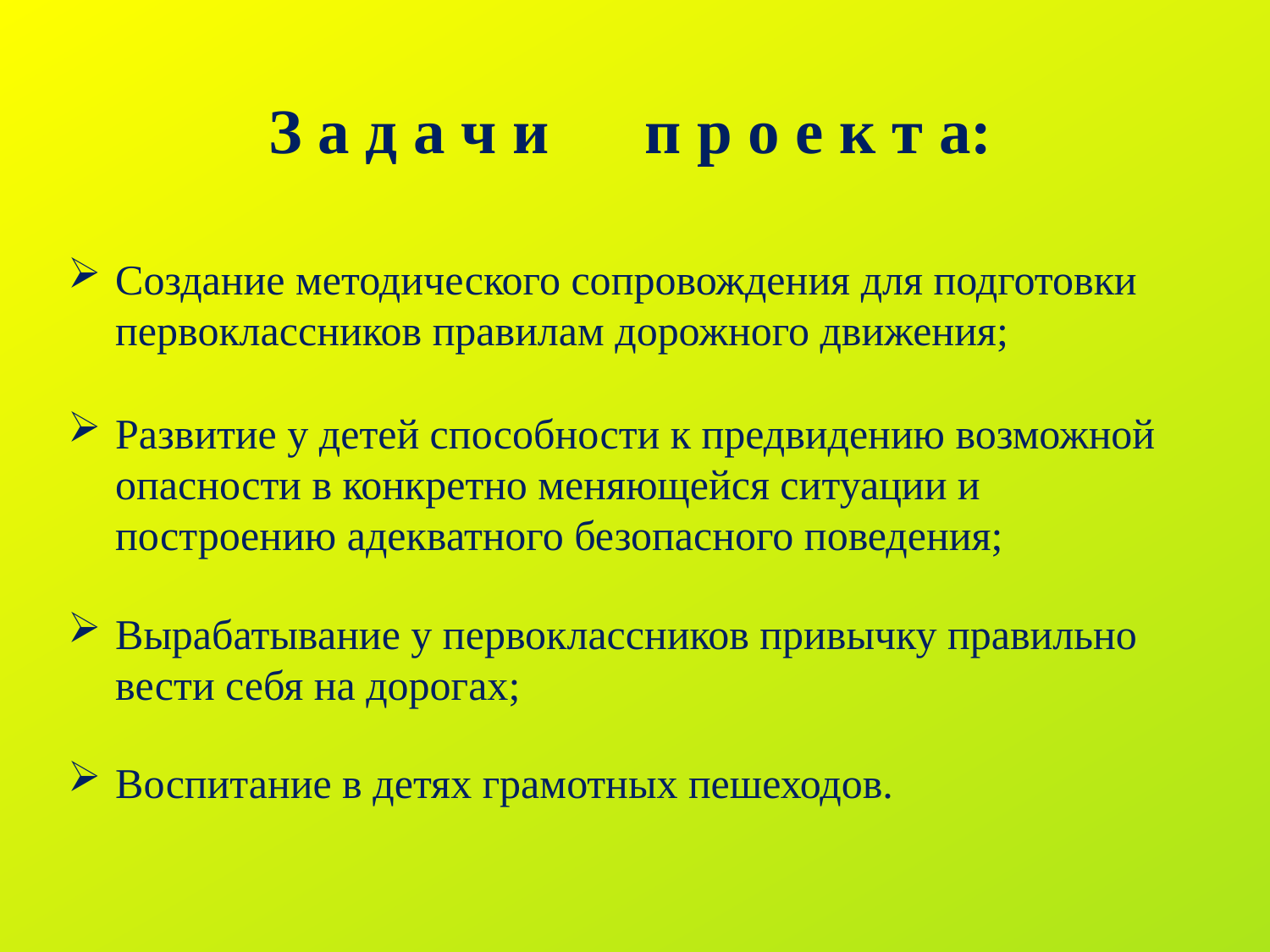

З а д а ч и      п р о е к т а:
Создание методического сопровождения для подготовки первоклассников правилам дорожного движения;

Развитие у детей способности к предвидению возможной опасности в конкретно меняющейся ситуации и построению адекватного безопасного поведения;

Вырабатывание у первоклассников привычку правильно вести себя на дорогах;

Воспитание в детях грамотных пешеходов.